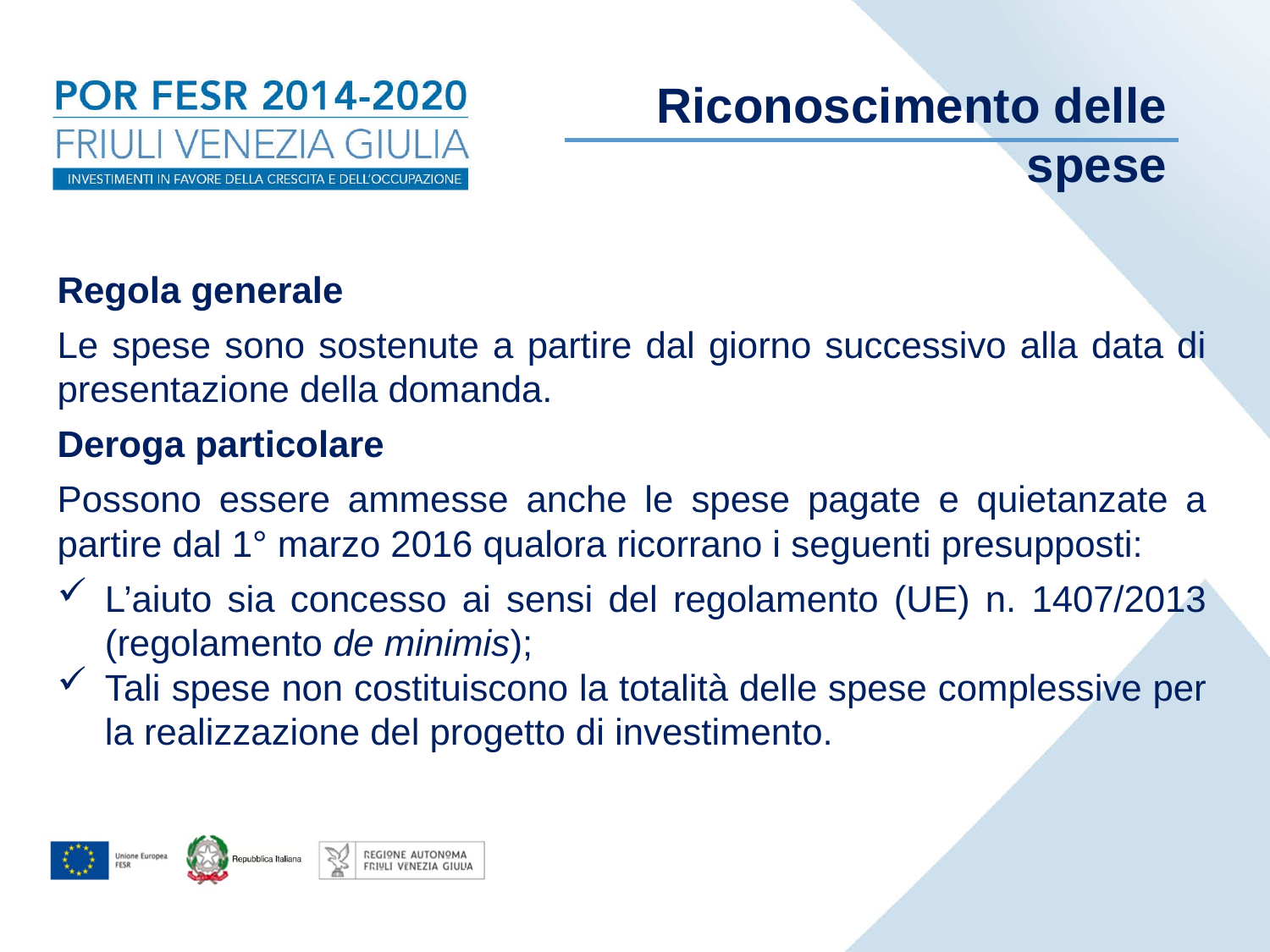

Riconoscimento delle spese
Regola generale
Le spese sono sostenute a partire dal giorno successivo alla data di presentazione della domanda.
Deroga particolare
Possono essere ammesse anche le spese pagate e quietanzate a partire dal 1° marzo 2016 qualora ricorrano i seguenti presupposti:
L’aiuto sia concesso ai sensi del regolamento (UE) n. 1407/2013 (regolamento de minimis);
Tali spese non costituiscono la totalità delle spese complessive per la realizzazione del progetto di investimento.